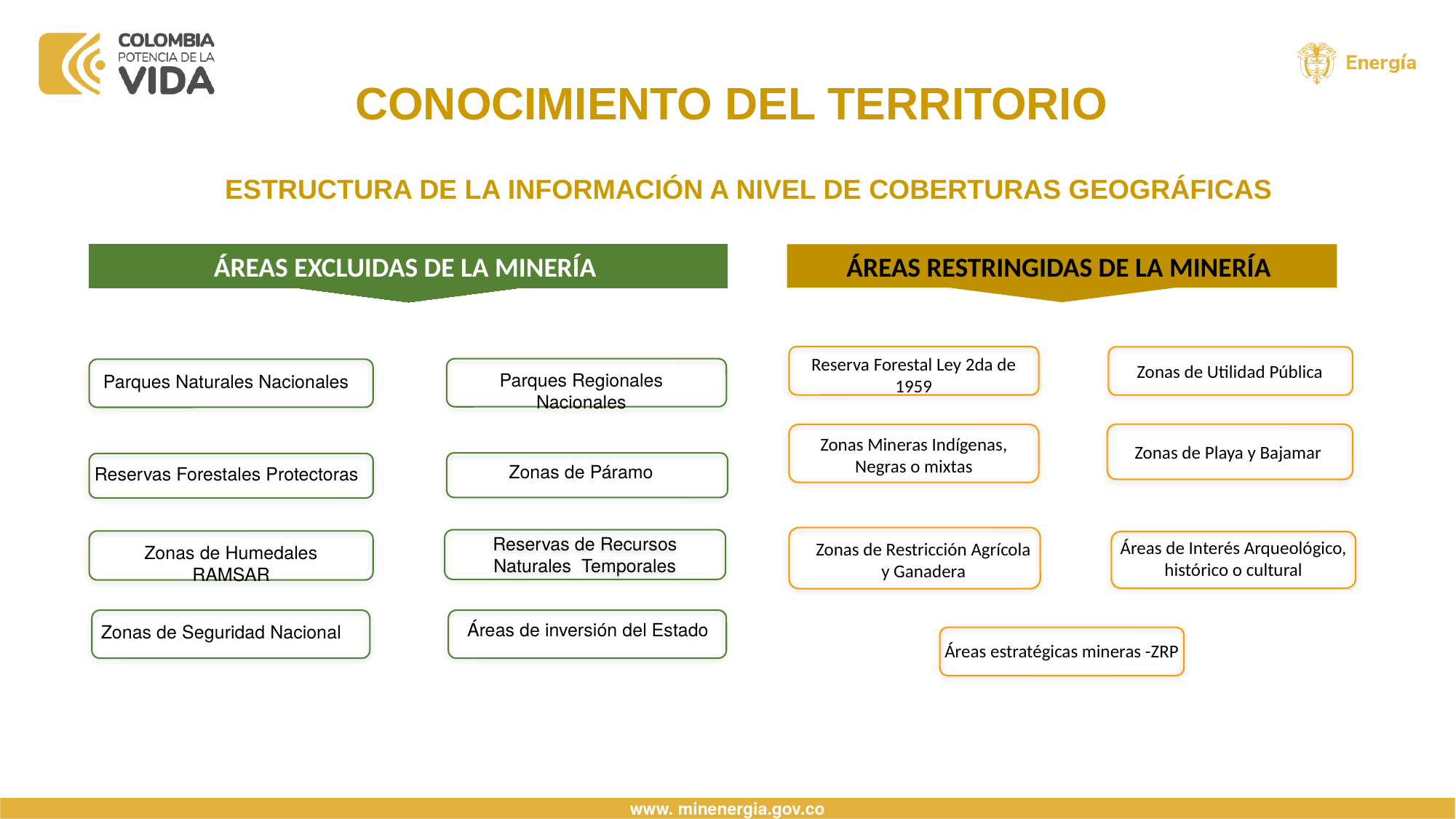

CONOCIMIENTO DEL TERRITORIO
ESTRUCTURA DE LA INFORMACIÓN A NIVEL DE COBERTURAS GEOGRÁFICAS
ÁREAS EXCLUIDAS DE LA MINERÍA

Parques Regionales Nacionales
Parques Naturales Nacionales

Zonas de Páramo
Reservas Forestales Protectoras
Reservas de Recursos Naturales  Temporales

Zonas de Humedales RAMSAR

Zonas de Seguridad Nacional
ÁREAS RESTRINGIDAS DE LA MINERÍA

Reserva Forestal Ley 2da de 1959
Zonas de Utilidad Pública

Zonas Mineras Indígenas, Negras o mixtas
Zonas de Playa y Bajamar

Áreas de Interés Arqueológico, histórico o cultural

Zonas de Restricción Agrícola y Ganadera

Áreas de inversión del Estado

Áreas estratégicas mineras -ZRP
www. minenergia.gov.co